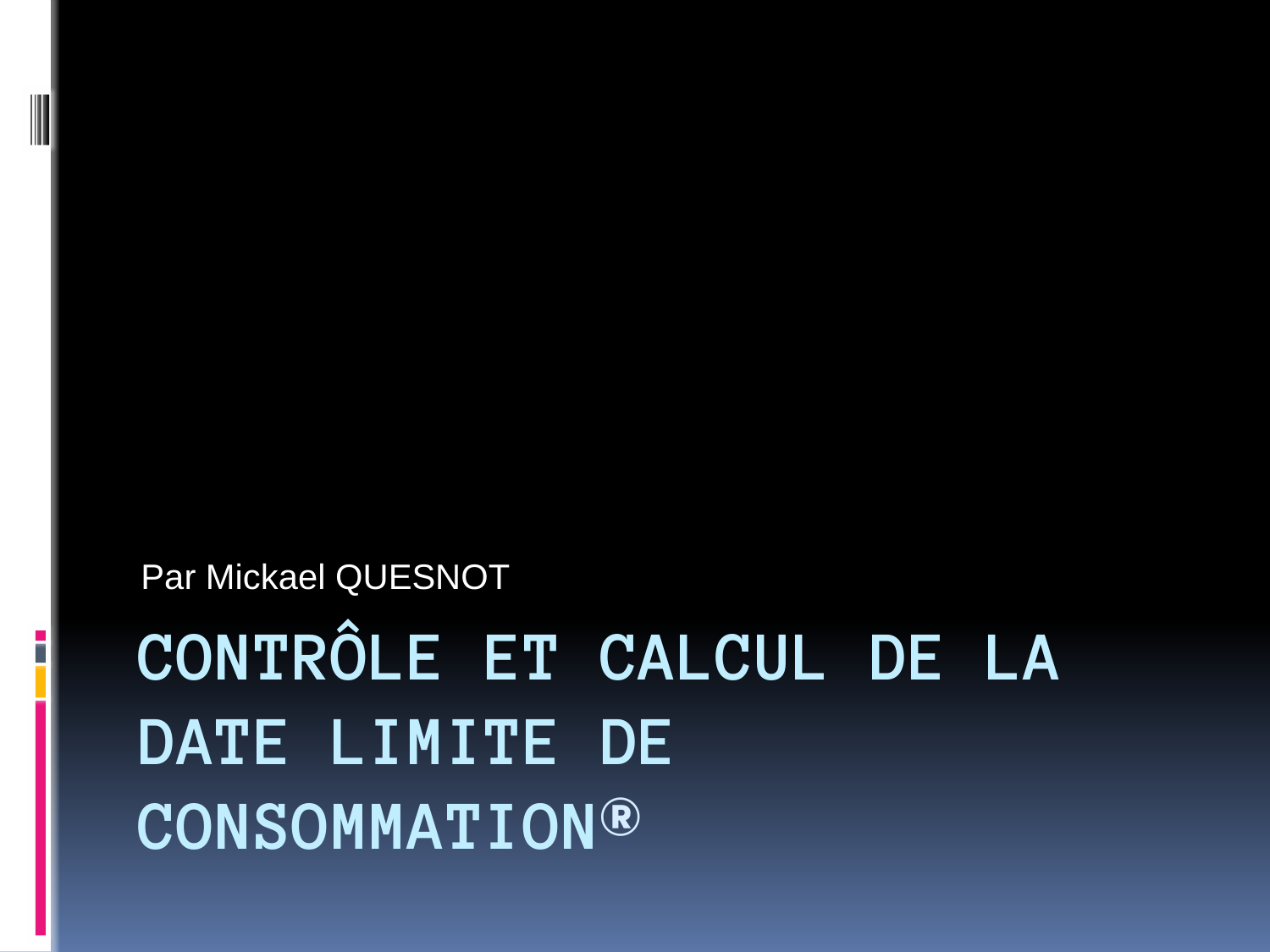

Par Mickael QUESNOT
# Contrôle et calcul de la date limite de consommation®